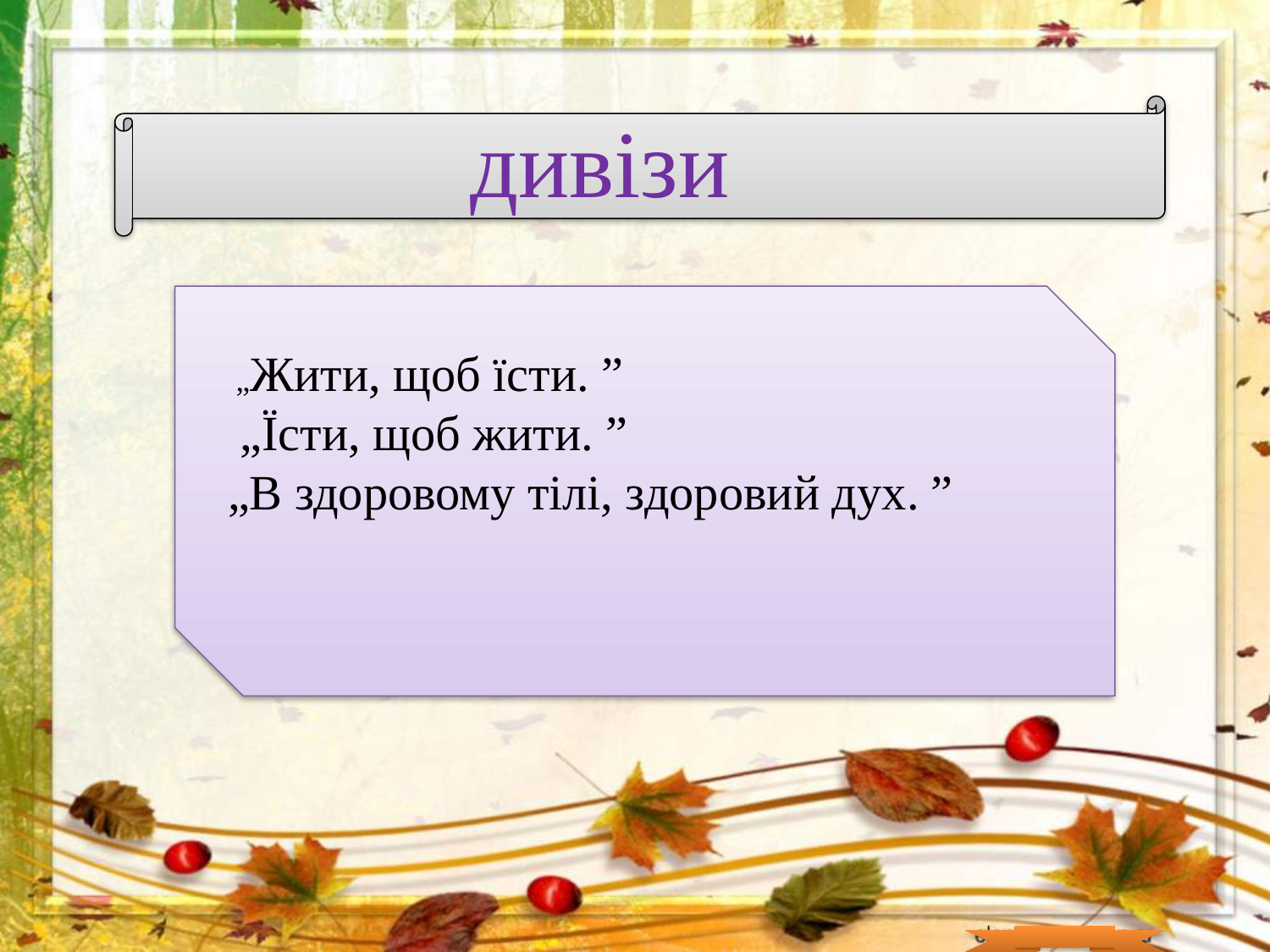

дивізи

 „Жити, щоб їсти. ”
 „Їсти, щоб жити. ”
„В здоровому тілі, здоровий дух. ”